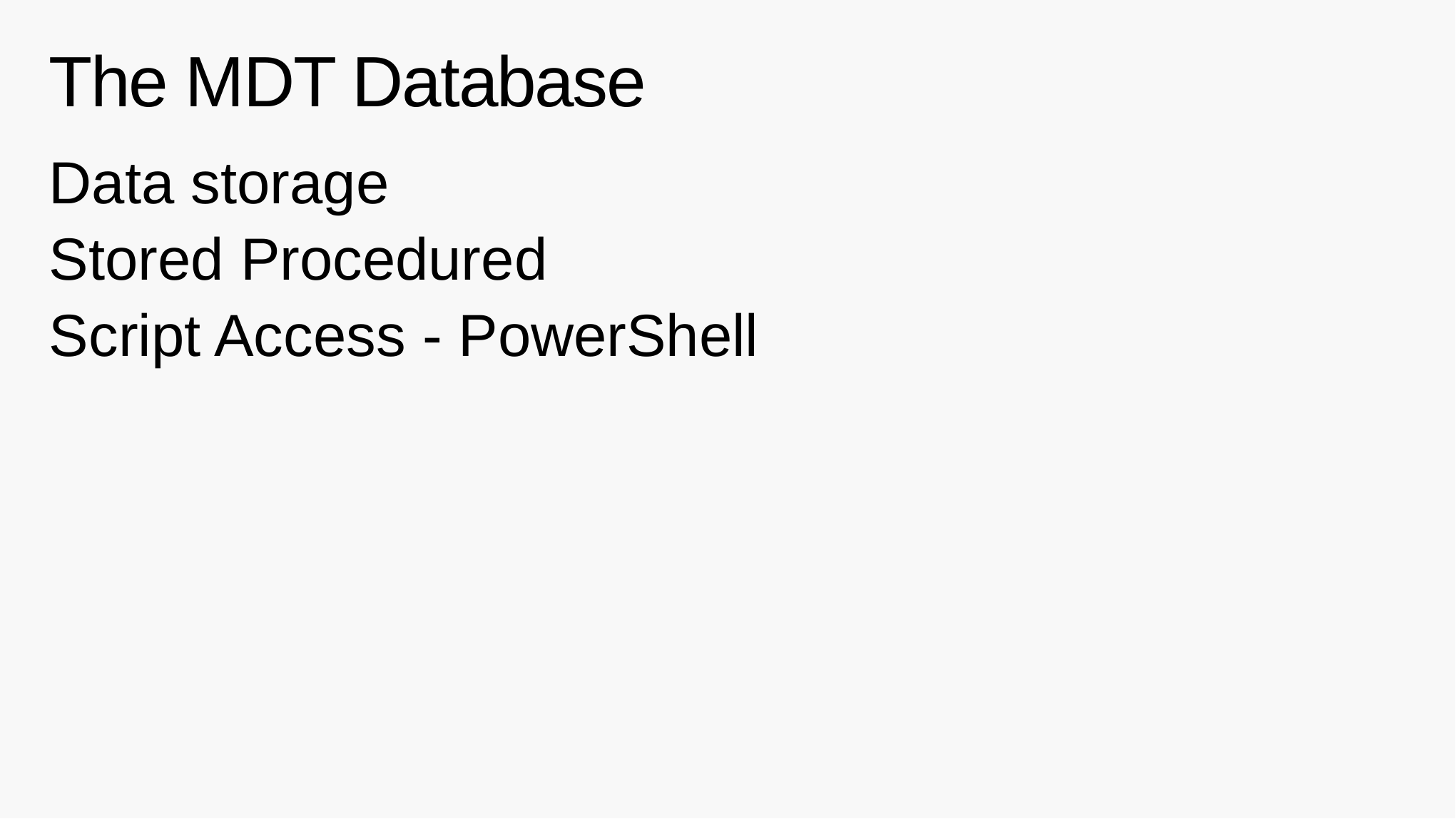

# The MDT Database
Data storage
Stored Procedured
Script Access - PowerShell